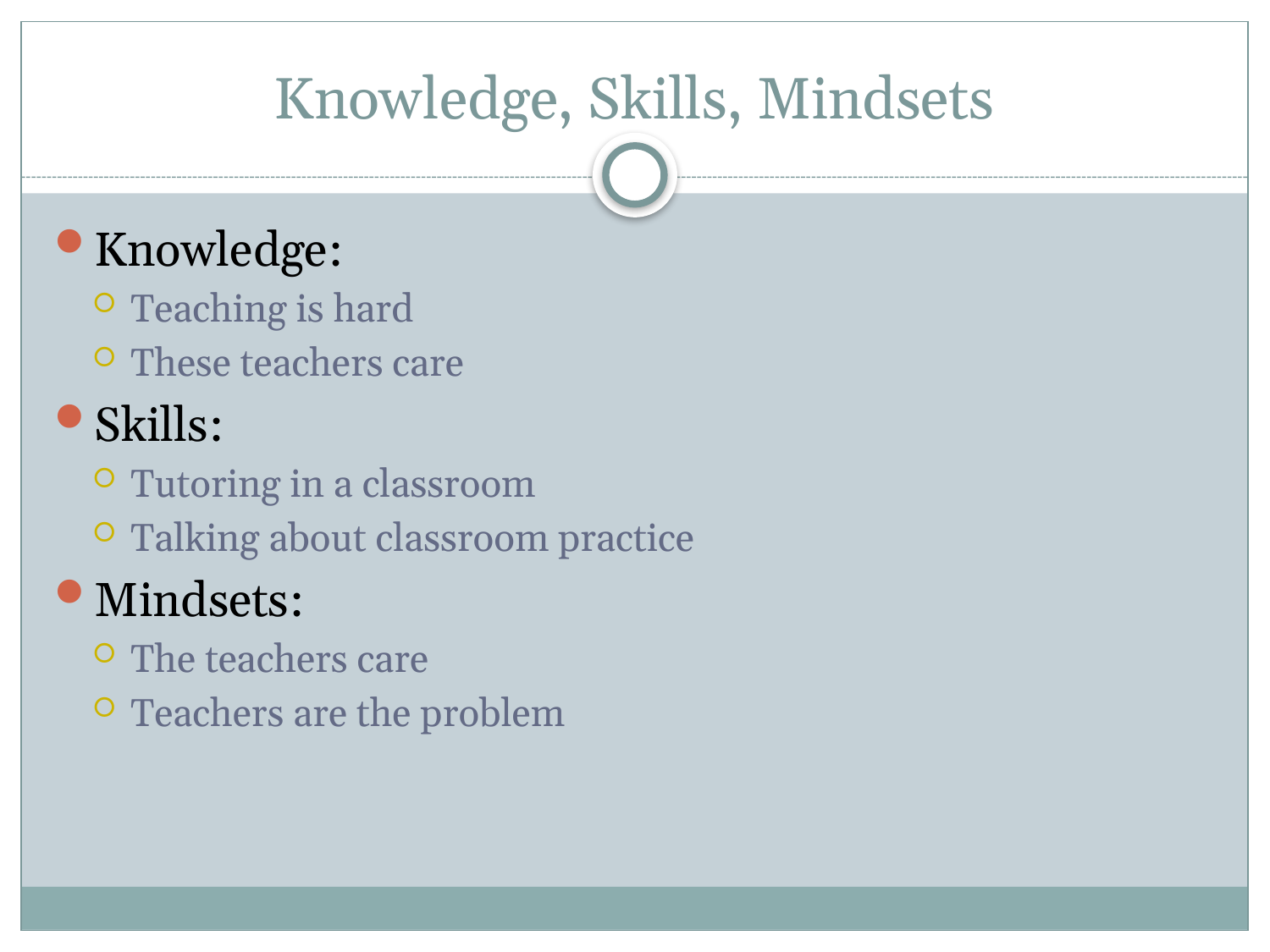

# Knowledge, Skills, Mindsets
Knowledge:
Teaching is hard
These teachers care
Skills:
Tutoring in a classroom
Talking about classroom practice
Mindsets:
The teachers care
Teachers are the problem